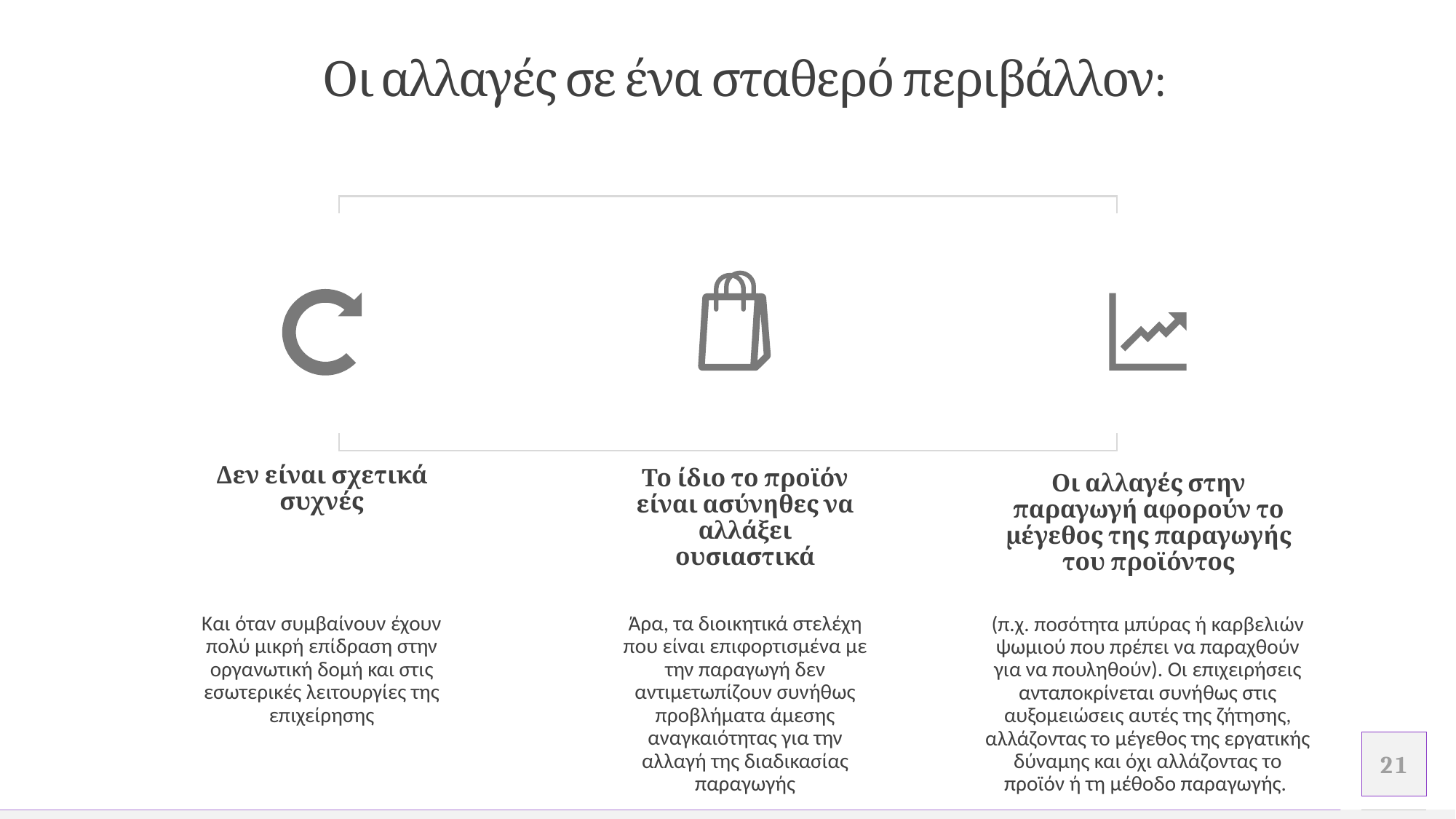

# Οι αλλαγές σε ένα σταθερό περιβάλλον:

Δεν είναι σχετικά συχνές
Το ίδιο το προϊόν είναι ασύνηθες να αλλάξει ουσιαστικά
Οι αλλαγές στην παραγωγή αφορούν το μέγεθος της παραγωγής του προϊόντος
Και όταν συμβαίνουν έχουν πολύ μικρή επίδραση στην οργανωτική δομή και στις εσωτερικές λειτουργίες της επιχείρησης
Άρα, τα διοικητικά στελέχη που είναι επιφορτισμένα με την παραγωγή δεν αντιμετωπίζουν συνήθως προβλήματα άμεσης αναγκαιότητας για την αλλαγή της διαδικασίας παραγωγής
(π.χ. ποσότητα μπύρας ή καρβελιών ψωμιού που πρέπει να παραχθούν για να πουληθούν). Οι επιχειρήσεις ανταποκρίνεται συνήθως στις αυξομειώσεις αυτές της ζήτησης, αλλάζοντας το μέγεθος της εργατικής δύναμης και όχι αλλάζοντας το προϊόν ή τη μέθοδο παραγωγής.
.
.
21
Προσθέστε υποσέλιδο